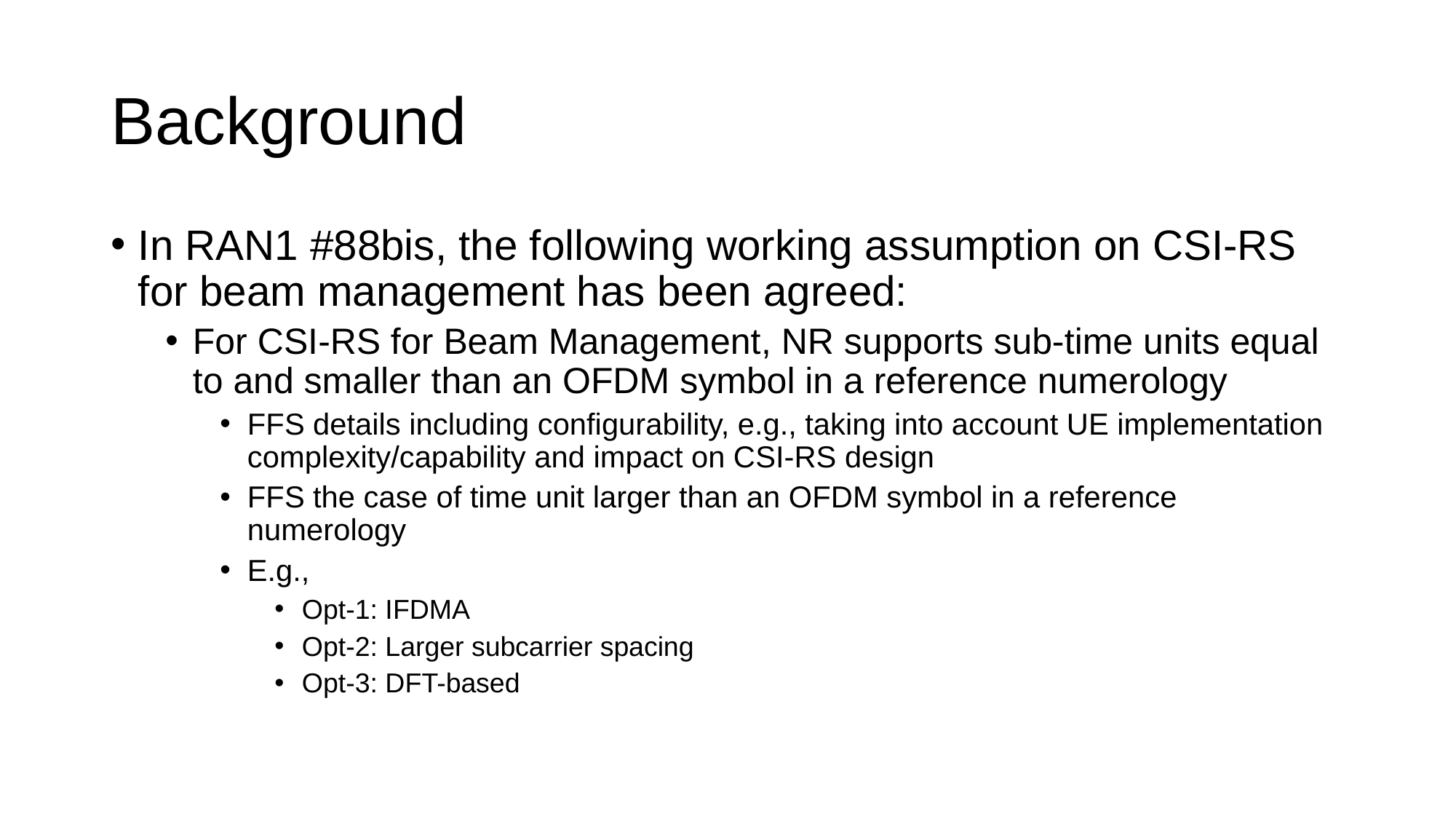

# Background
In RAN1 #88bis, the following working assumption on CSI-RS for beam management has been agreed:
For CSI-RS for Beam Management, NR supports sub-time units equal to and smaller than an OFDM symbol in a reference numerology
FFS details including configurability, e.g., taking into account UE implementation complexity/capability and impact on CSI-RS design
FFS the case of time unit larger than an OFDM symbol in a reference numerology
E.g.,
Opt-1: IFDMA
Opt-2: Larger subcarrier spacing
Opt-3: DFT-based